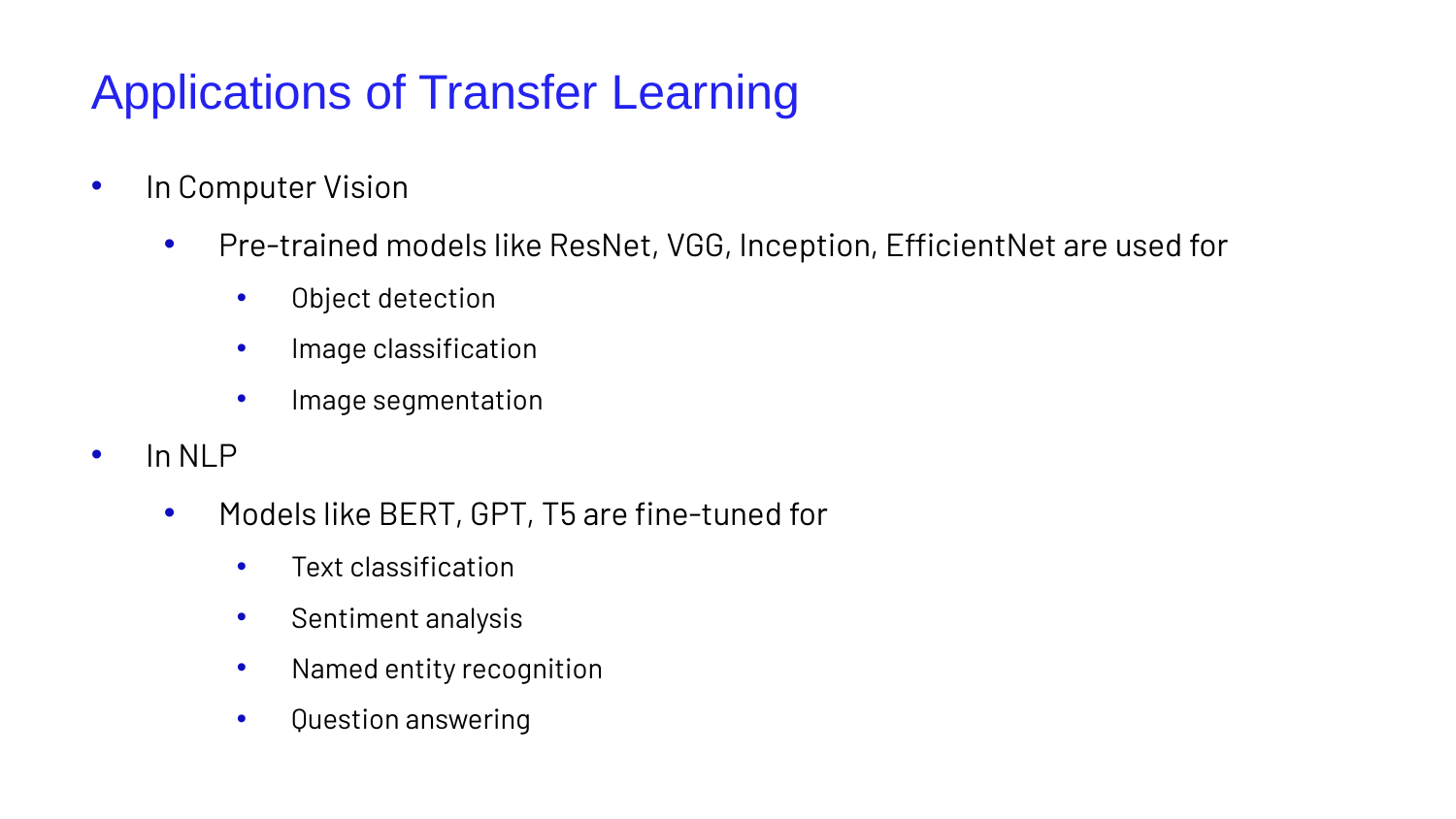

Applications of Transfer Learning
In Computer Vision
Pre-trained models like ResNet, VGG, Inception, EfficientNet are used for
Object detection
Image classification
Image segmentation
In NLP
Models like BERT, GPT, T5 are fine-tuned for
Text classification
Sentiment analysis
Named entity recognition
Question answering